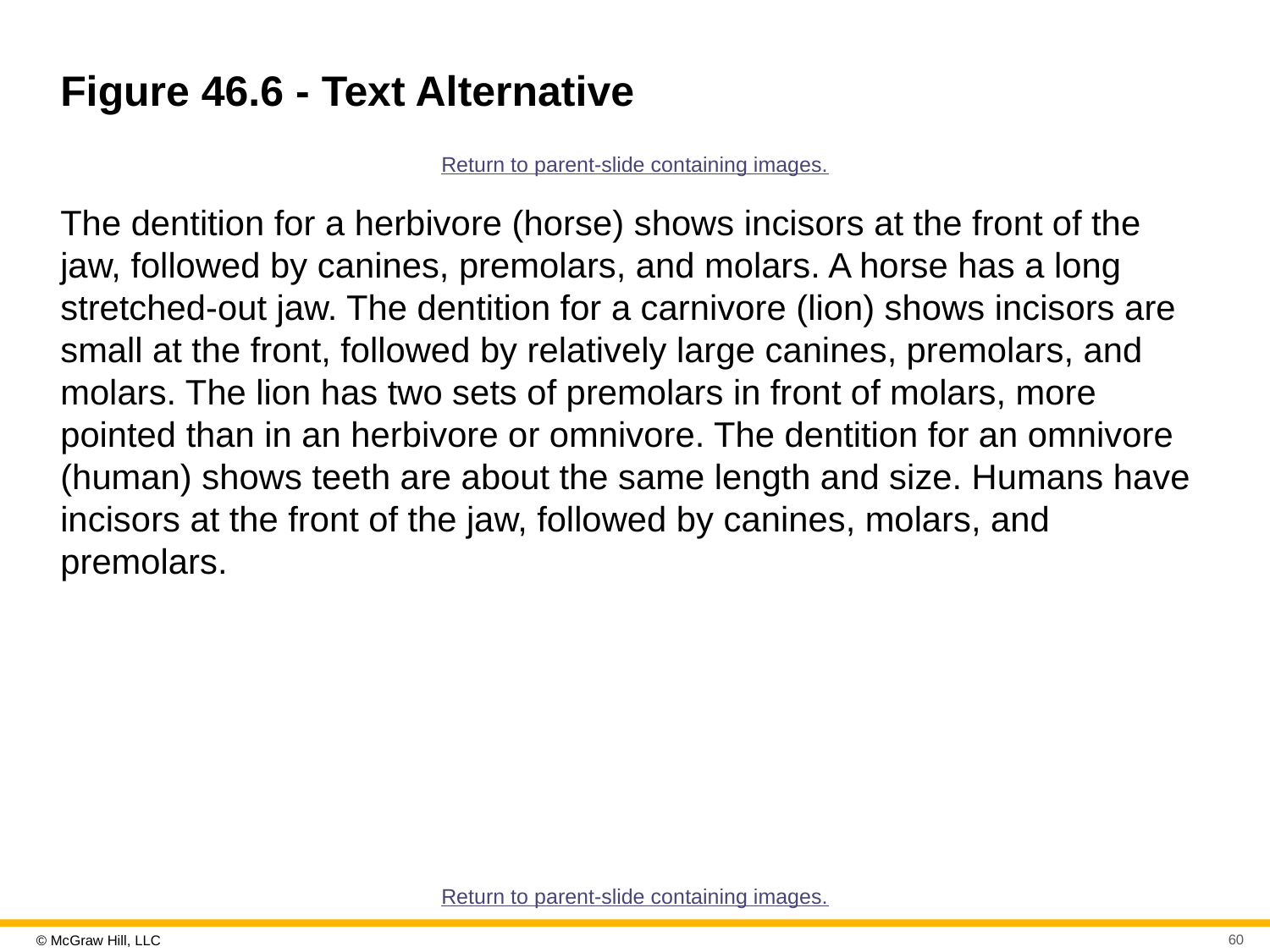

# Figure 46.6 - Text Alternative
Return to parent-slide containing images.
The dentition for a herbivore (horse) shows incisors at the front of the jaw, followed by canines, premolars, and molars. A horse has a long stretched-out jaw. The dentition for a carnivore (lion) shows incisors are small at the front, followed by relatively large canines, premolars, and molars. The lion has two sets of premolars in front of molars, more pointed than in an herbivore or omnivore. The dentition for an omnivore (human) shows teeth are about the same length and size. Humans have incisors at the front of the jaw, followed by canines, molars, and premolars.
Return to parent-slide containing images.
60